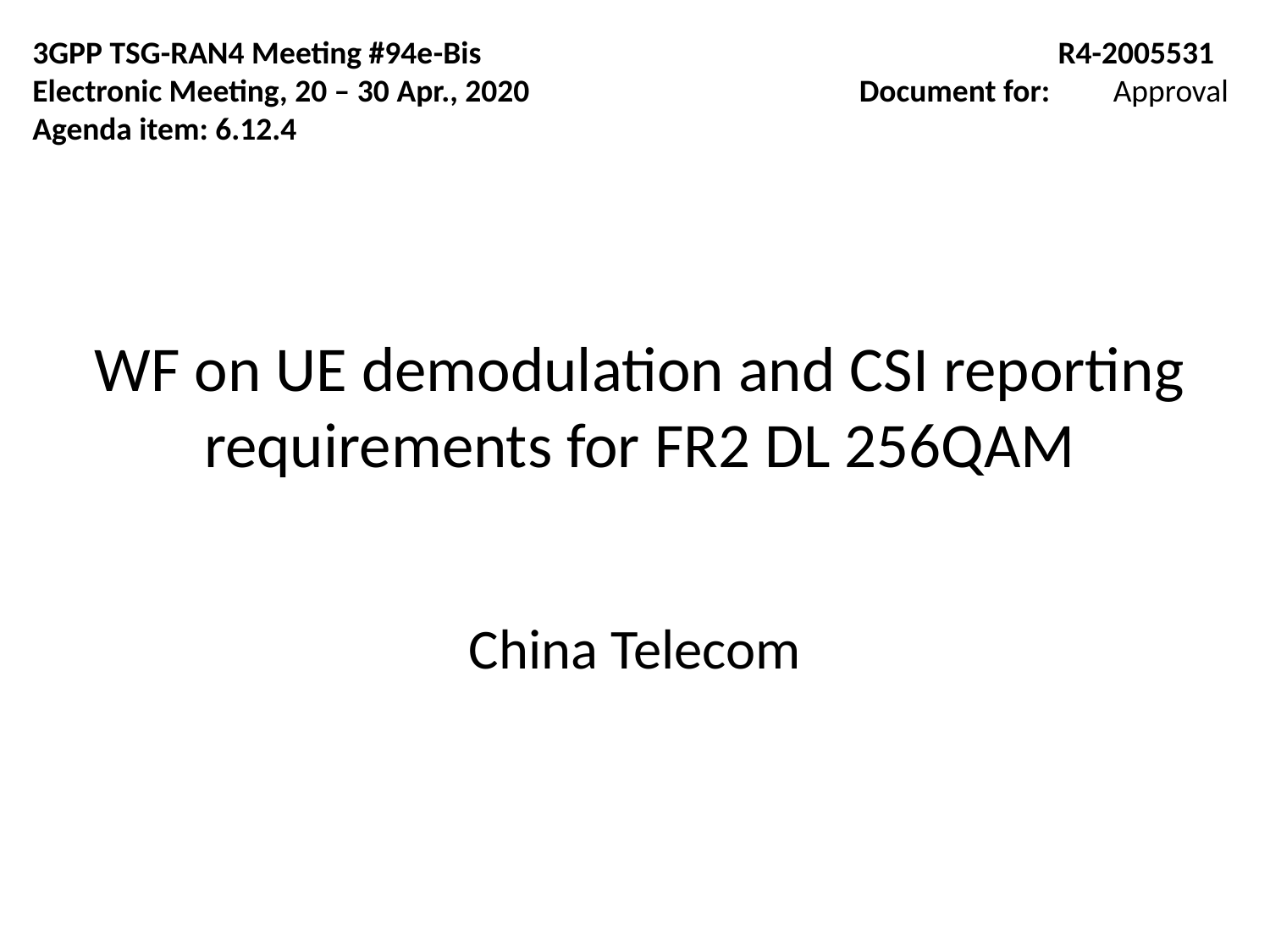

3GPP TSG-RAN4 Meeting #94e-Bis
Electronic Meeting, 20 – 30 Apr., 2020
Agenda item: 6.12.4
R4-2005531
Document for:	Approval
# WF on UE demodulation and CSI reporting requirements for FR2 DL 256QAM
China Telecom